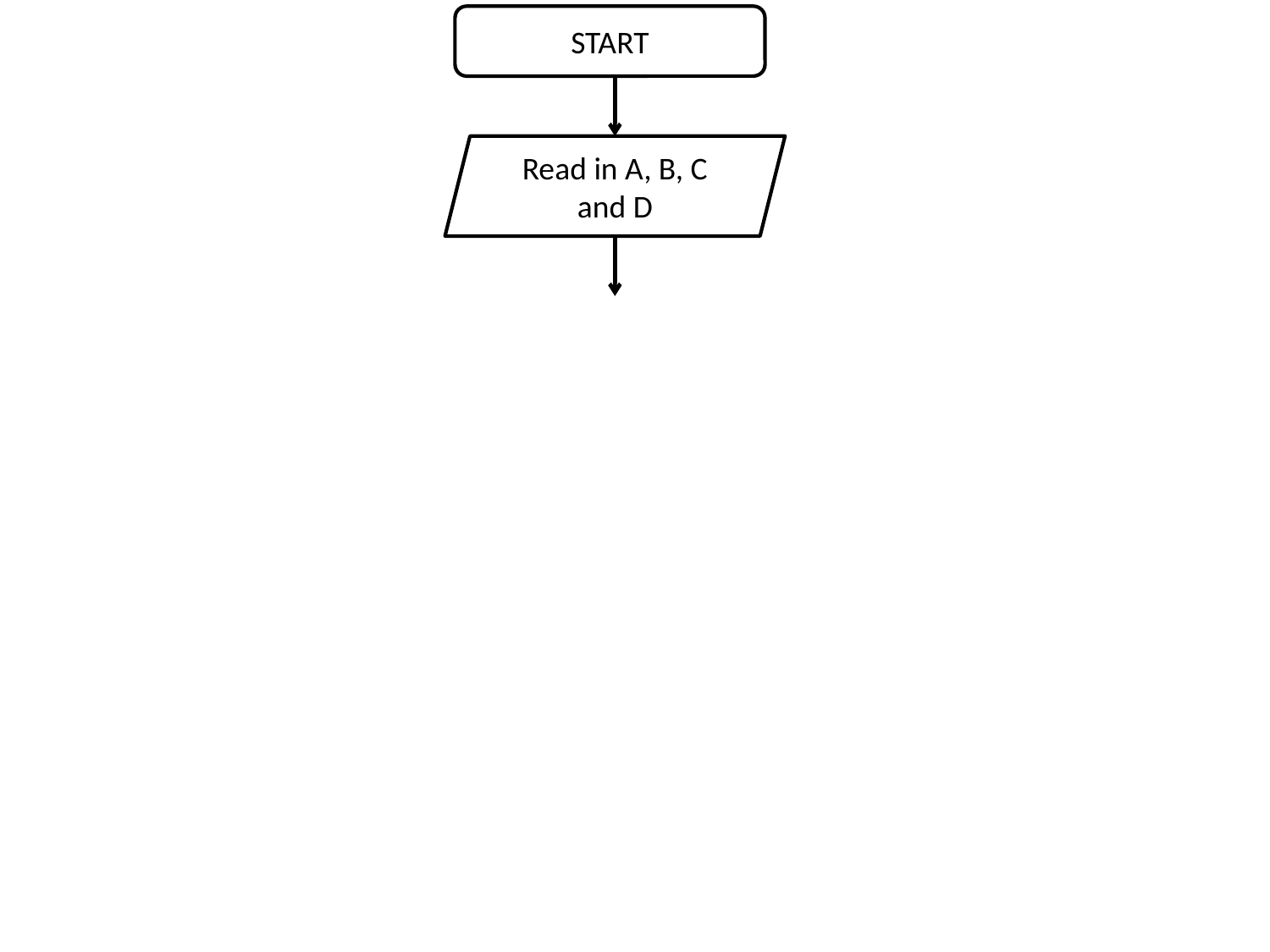

START
Read in A, B, C and D